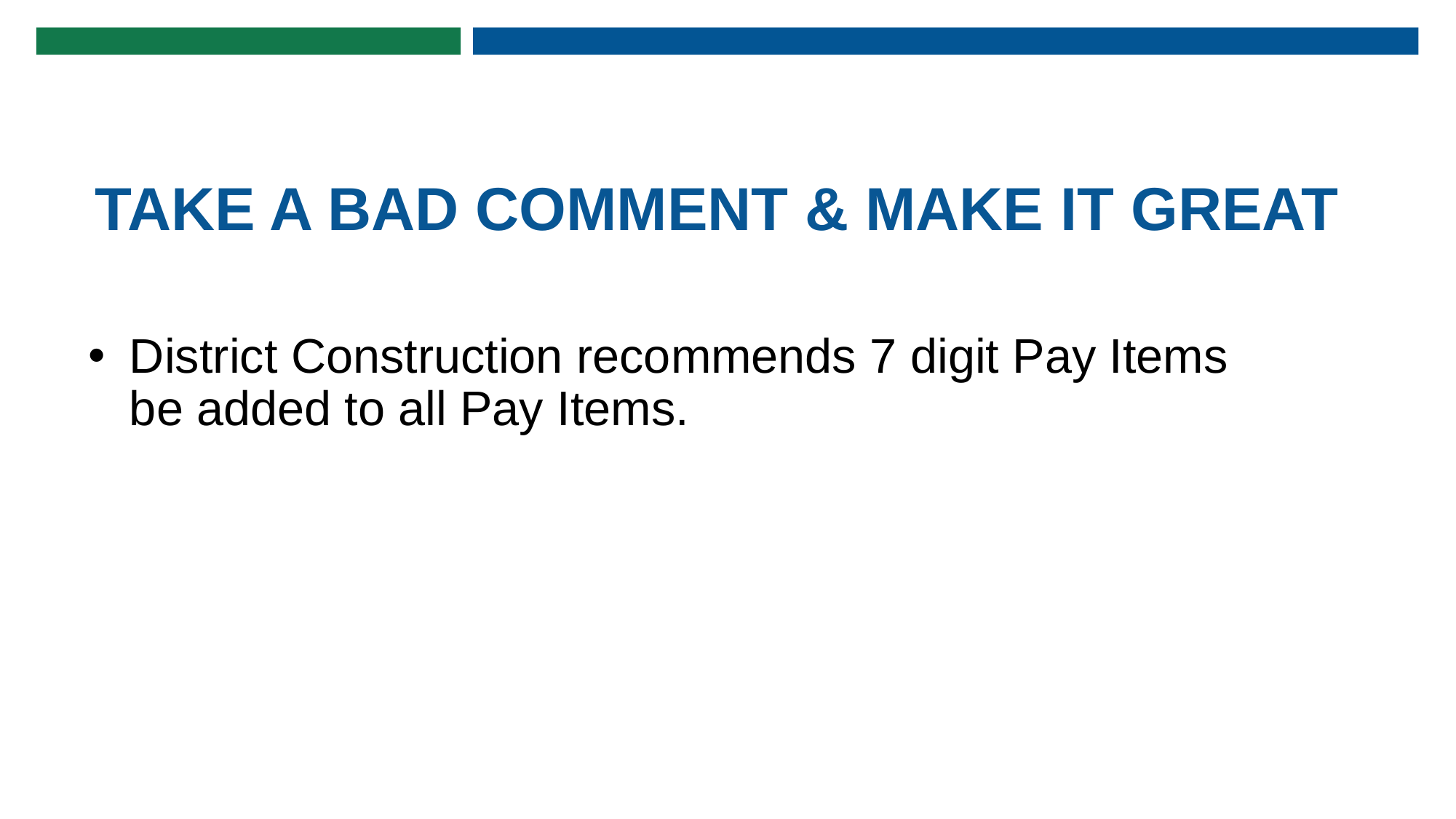

# TAKE A BAD COMMENT & MAKE IT GREAT
District Construction recommends 7 digit Pay Items be added to all Pay Items.